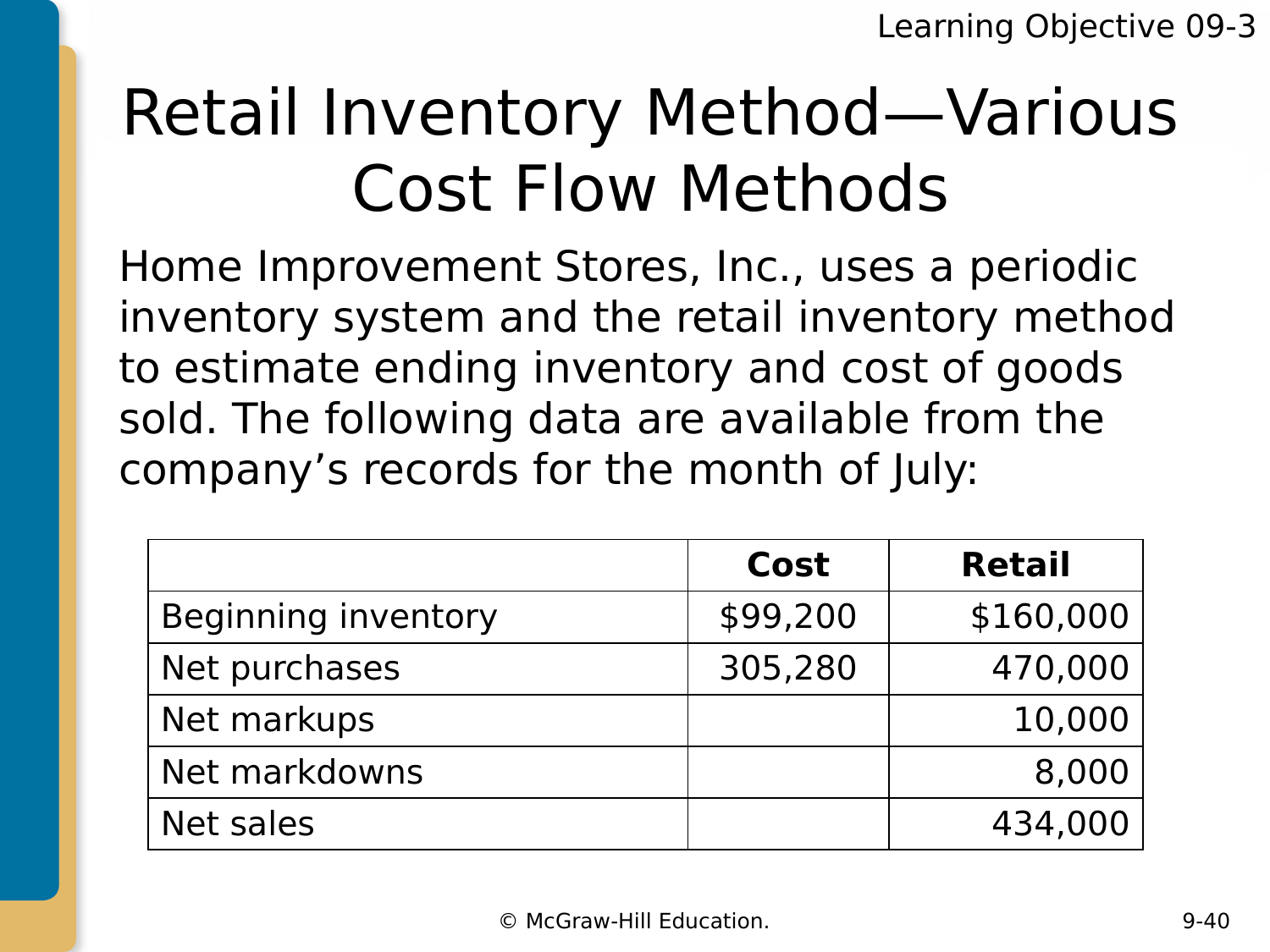

Learning Objective 09-3
# Retail Inventory Method—Various Cost Flow Methods
Home Improvement Stores, Inc., uses a periodic inventory system and the retail inventory method to estimate ending inventory and cost of goods sold. The following data are available from the company’s records for the month of July:
|  | Cost | Retail |
| --- | --- | --- |
| Beginning inventory | $99,200 | $160,000 |
| Net purchases | 305,280 | 470,000 |
| Net markups |  | 10,000 |
| Net markdowns |  | 8,000 |
| Net sales |  | 434,000 |